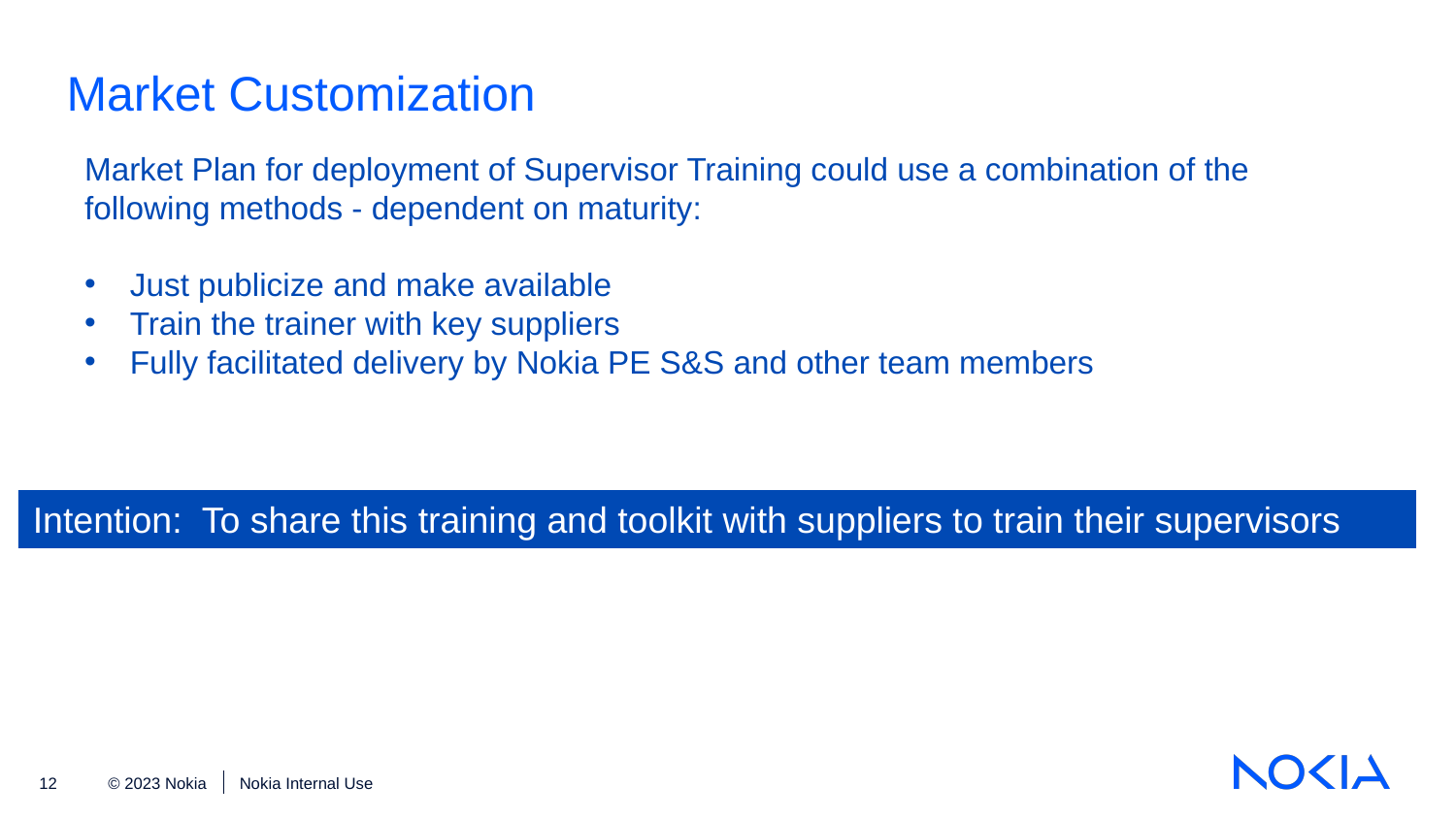

Market Customization
Market Plan for deployment of Supervisor Training could use a combination of the following methods - dependent on maturity:

Just publicize and make available
Train the trainer with key suppliers
Fully facilitated delivery by Nokia PE S&S and other team members
Intention:  To share this training and toolkit with suppliers to train their supervisors
Nokia Internal Use